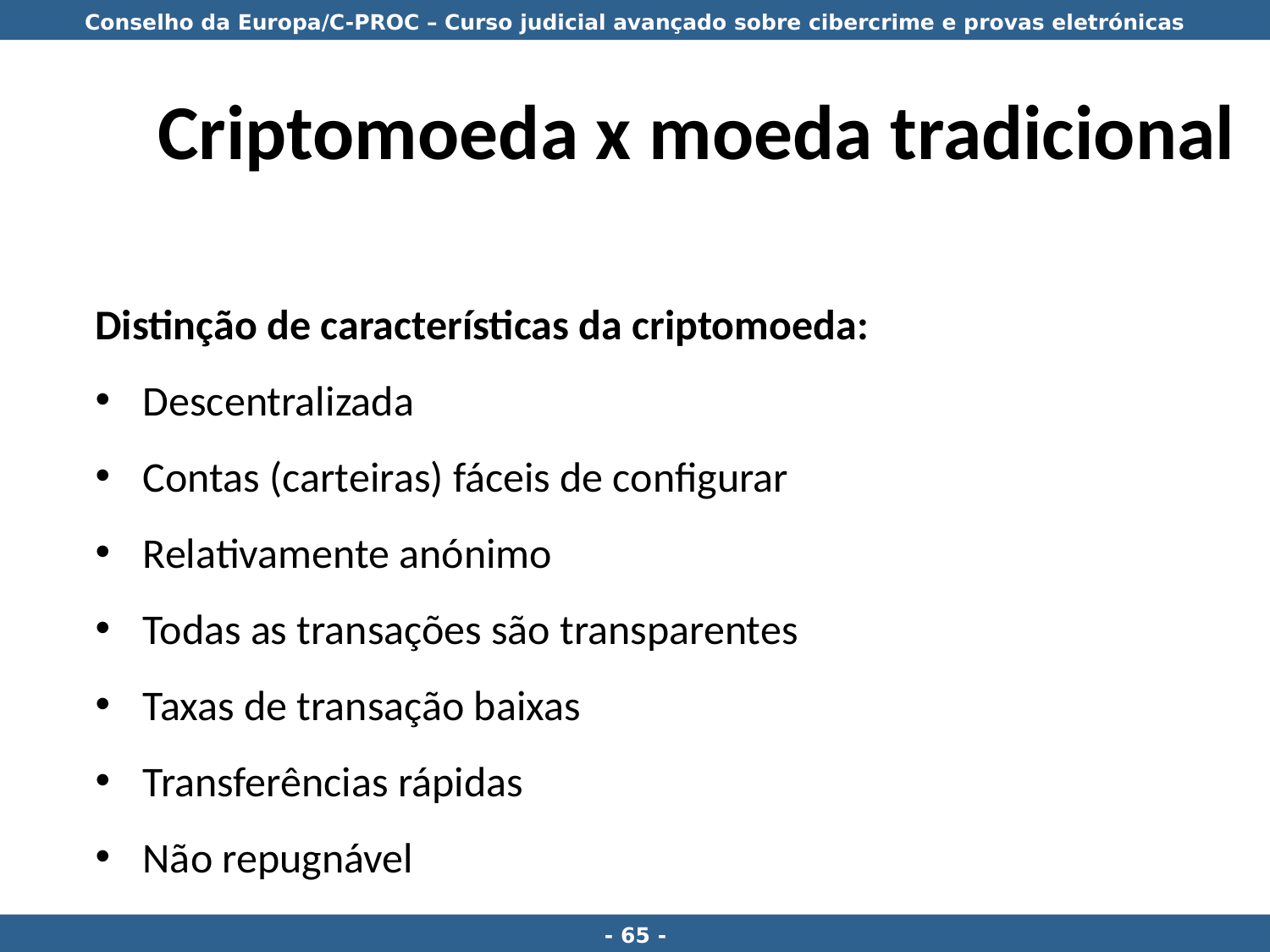

# Criptomoeda x moeda tradicional
Distinção de características da criptomoeda:
Descentralizada
Contas (carteiras) fáceis de configurar
Relativamente anónimo
Todas as transações são transparentes
Taxas de transação baixas
Transferências rápidas
Não repugnável